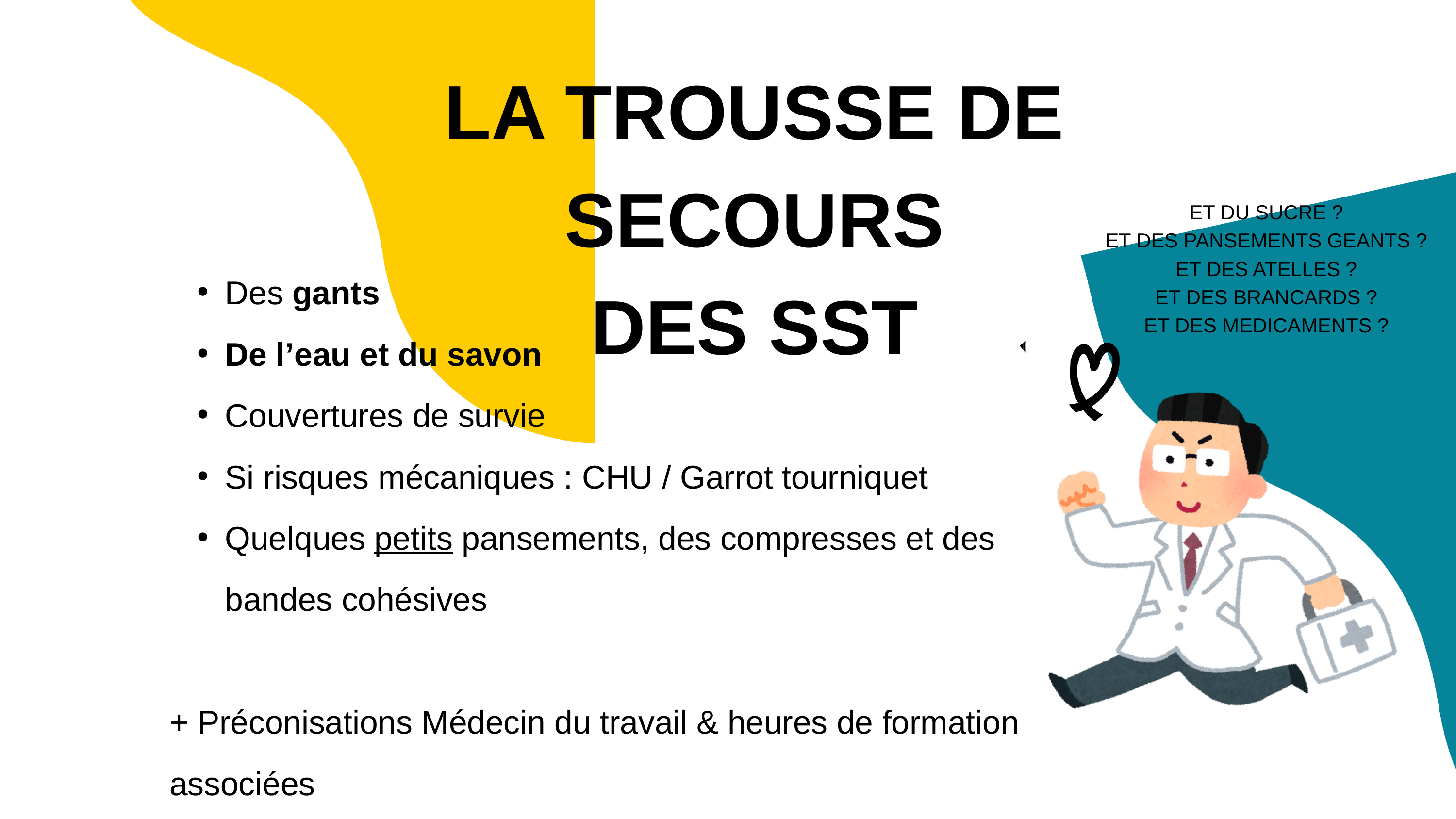

LA TROUSSE DE SECOURS
DES SST
ET DU SUCRE ?
ET DES PANSEMENTS GEANTS ?
ET DES ATELLES ?
ET DES BRANCARDS ?
ET DES MEDICAMENTS ?

Des gants
De l’eau et du savon
Couvertures de survie
Si risques mécaniques : CHU / Garrot tourniquet
Quelques petits pansements, des compresses et des bandes cohésives

+ Préconisations Médecin du travail & heures de formation associées